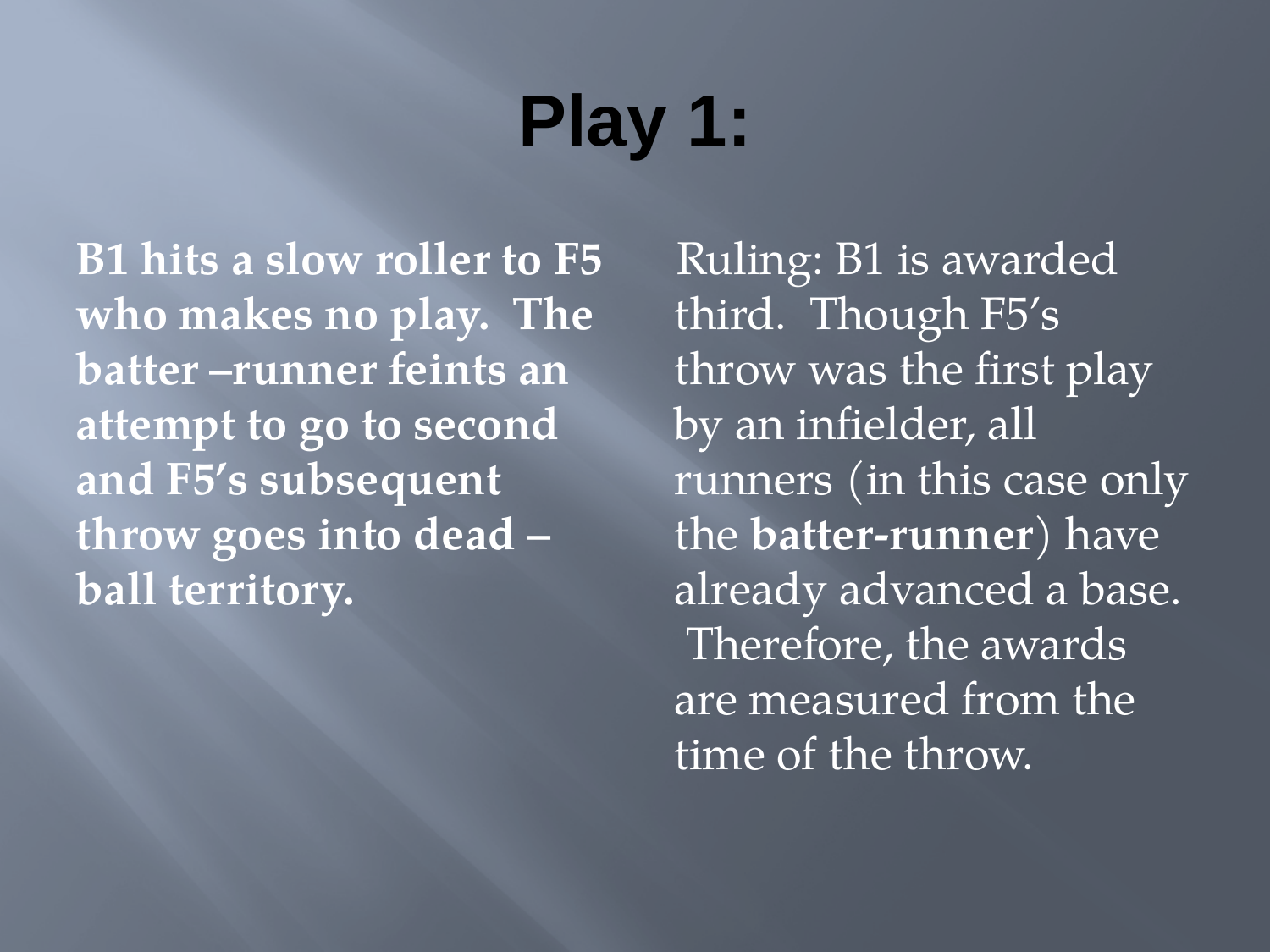

# Play 1:
B1 hits a slow roller to F5 who makes no play.  The batter –runner feints an attempt to go to second and F5’s subsequent throw goes into dead – ball territory.

Ruling: B1 is awarded third.  Though F5’s throw was the first play by an infielder, all runners (in this case only the batter-runner) have already advanced a base.  Therefore, the awards are measured from the time of the throw.